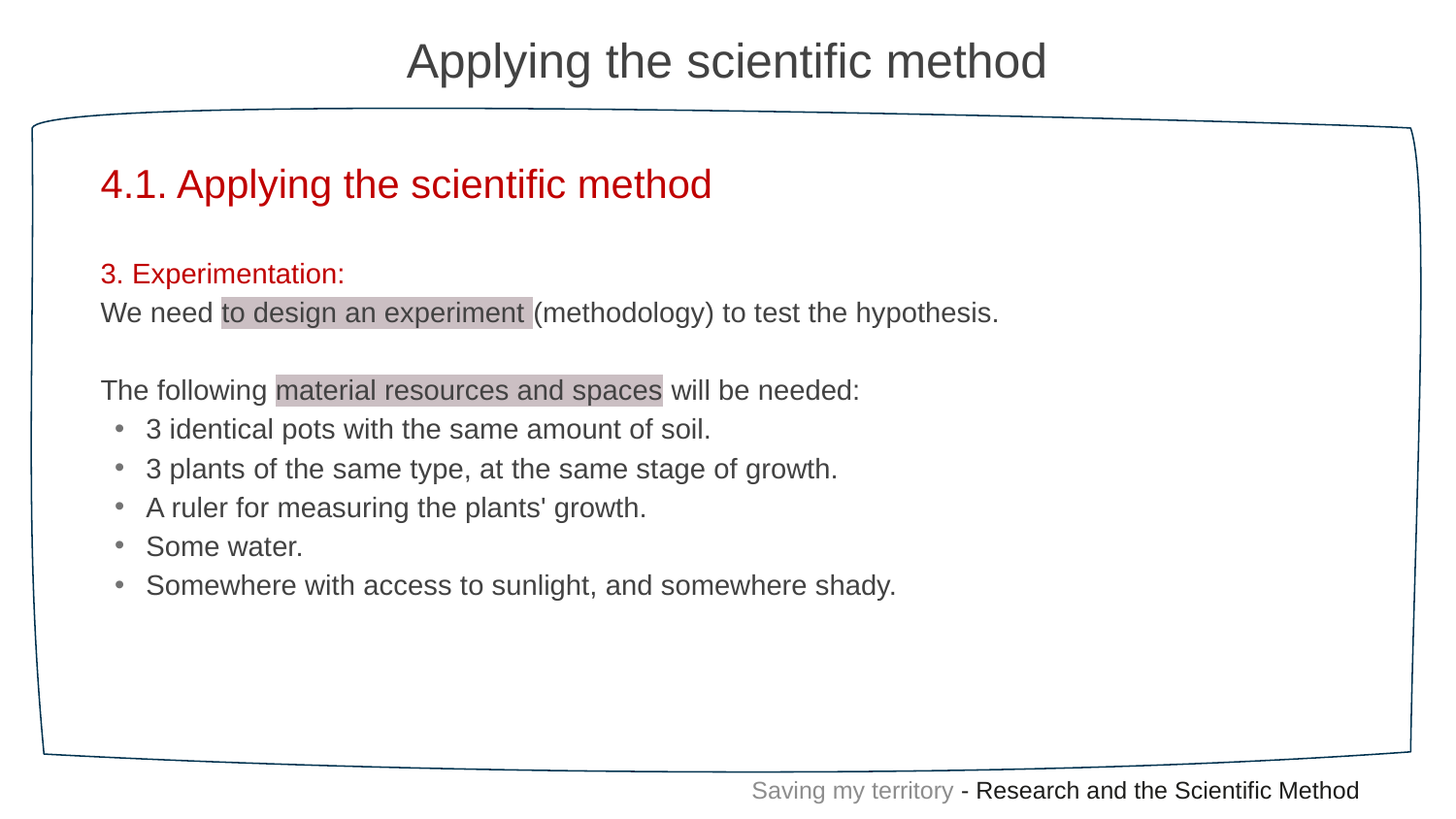

Applying the scientific method

4.1. Applying the scientific method
3. Experimentation:
We need to design an experiment (methodology) to test the hypothesis.

The following material resources and spaces will be needed:
3 identical pots with the same amount of soil.
3 plants of the same type, at the same stage of growth.
A ruler for measuring the plants' growth.
Some water.
Somewhere with access to sunlight, and somewhere shady.

Saving my territory - Research and the Scientific Method